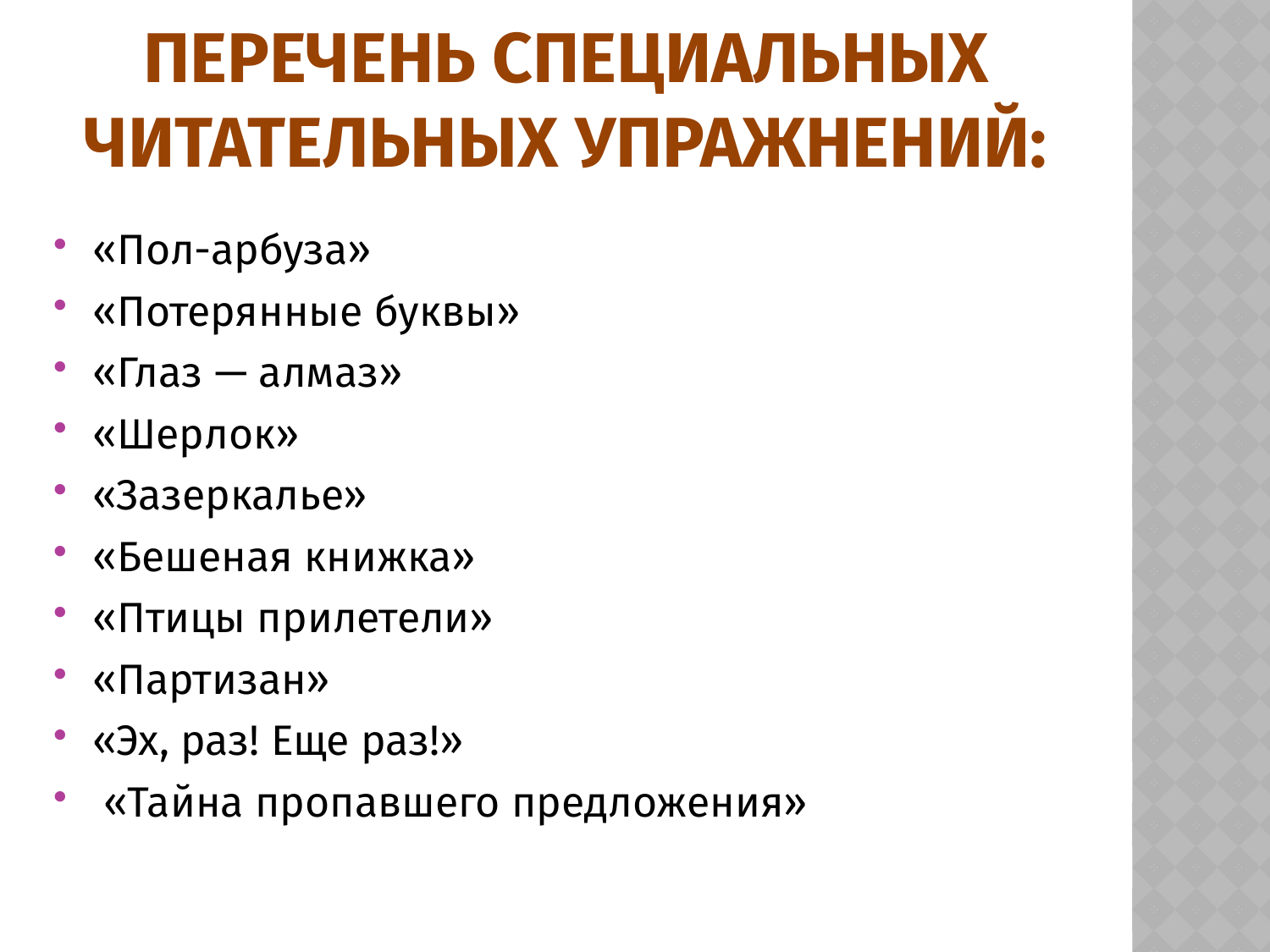

# Перечень специальных читательных упражнений:
«Пол-арбуза»
«Потерянные буквы»
«Глаз — алмаз»
«Шерлок»
«Зазеркалье»
«Бешеная книжка»
«Птицы прилетели»
«Партизан»
«Эх, раз! Еще раз!»
 «Тайна пропавшего предложения»